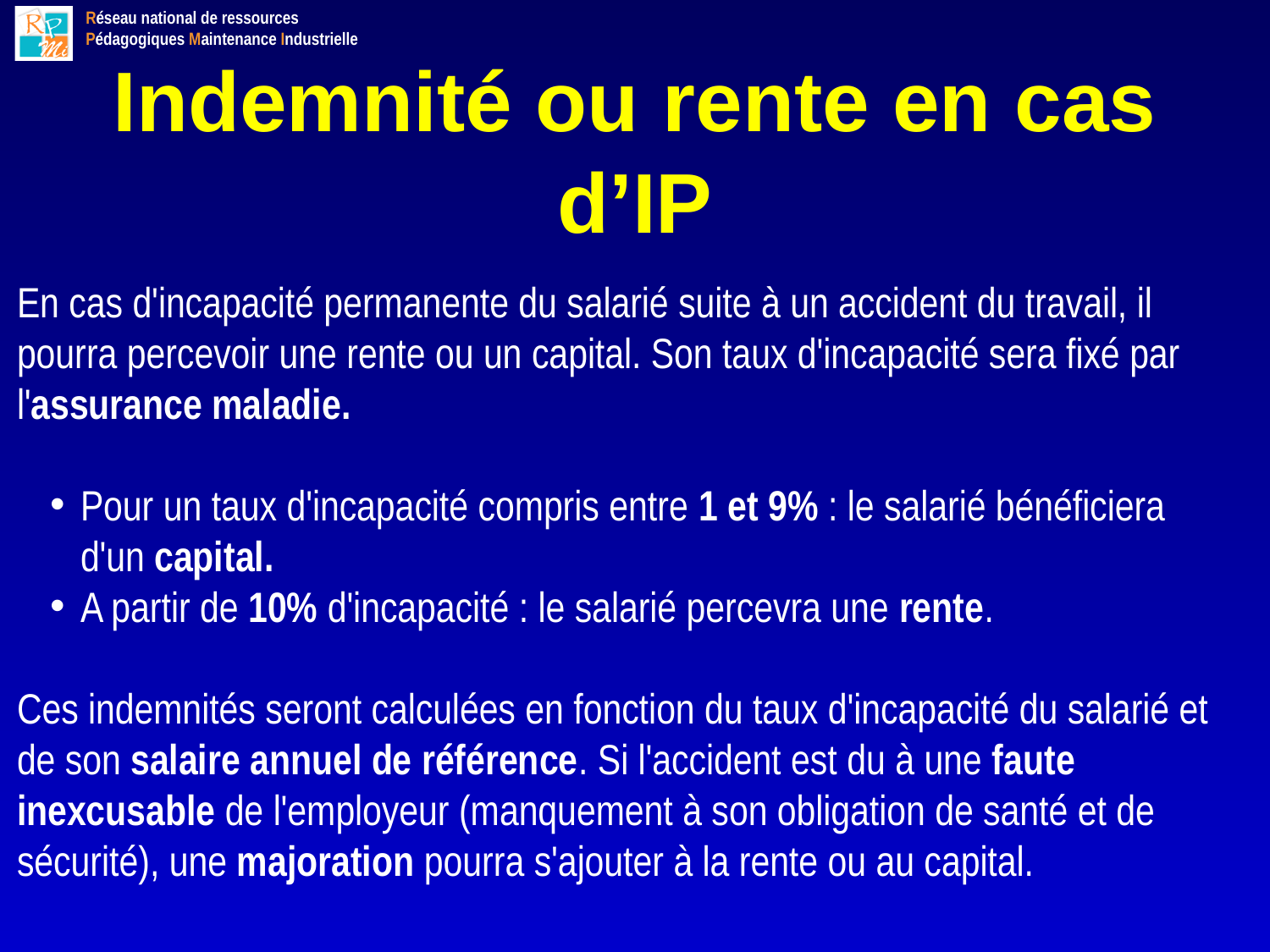

# Indemnité ou rente en cas d’IP
En cas d'incapacité permanente du salarié suite à un accident du travail, il pourra percevoir une rente ou un capital. Son taux d'incapacité sera fixé par l'assurance maladie.

Pour un taux d'incapacité compris entre 1 et 9% : le salarié bénéficiera d'un capital.
A partir de 10% d'incapacité : le salarié percevra une rente.

Ces indemnités seront calculées en fonction du taux d'incapacité du salarié et de son salaire annuel de référence. Si l'accident est du à une faute inexcusable de l'employeur (manquement à son obligation de santé et de sécurité), une majoration pourra s'ajouter à la rente ou au capital.